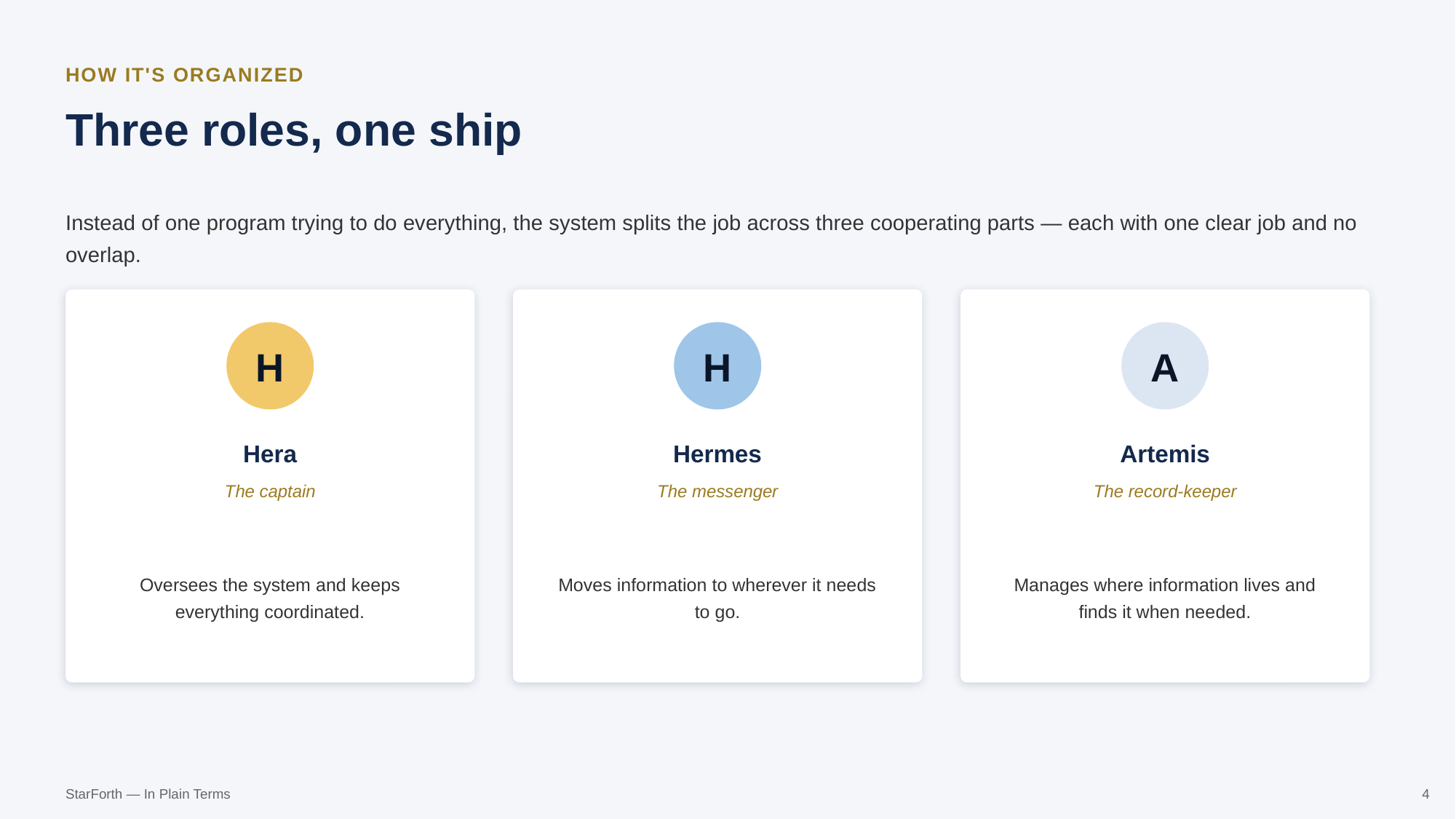

HOW IT'S ORGANIZED
Three roles, one ship
Instead of one program trying to do everything, the system splits the job across three cooperating parts — each with one clear job and no overlap.

H

H

A
Hera
Hermes
Artemis
The captain
The messenger
The record-keeper
Oversees the system and keeps everything coordinated.
Moves information to wherever it needs to go.
Manages where information lives and finds it when needed.
StarForth — In Plain Terms
4